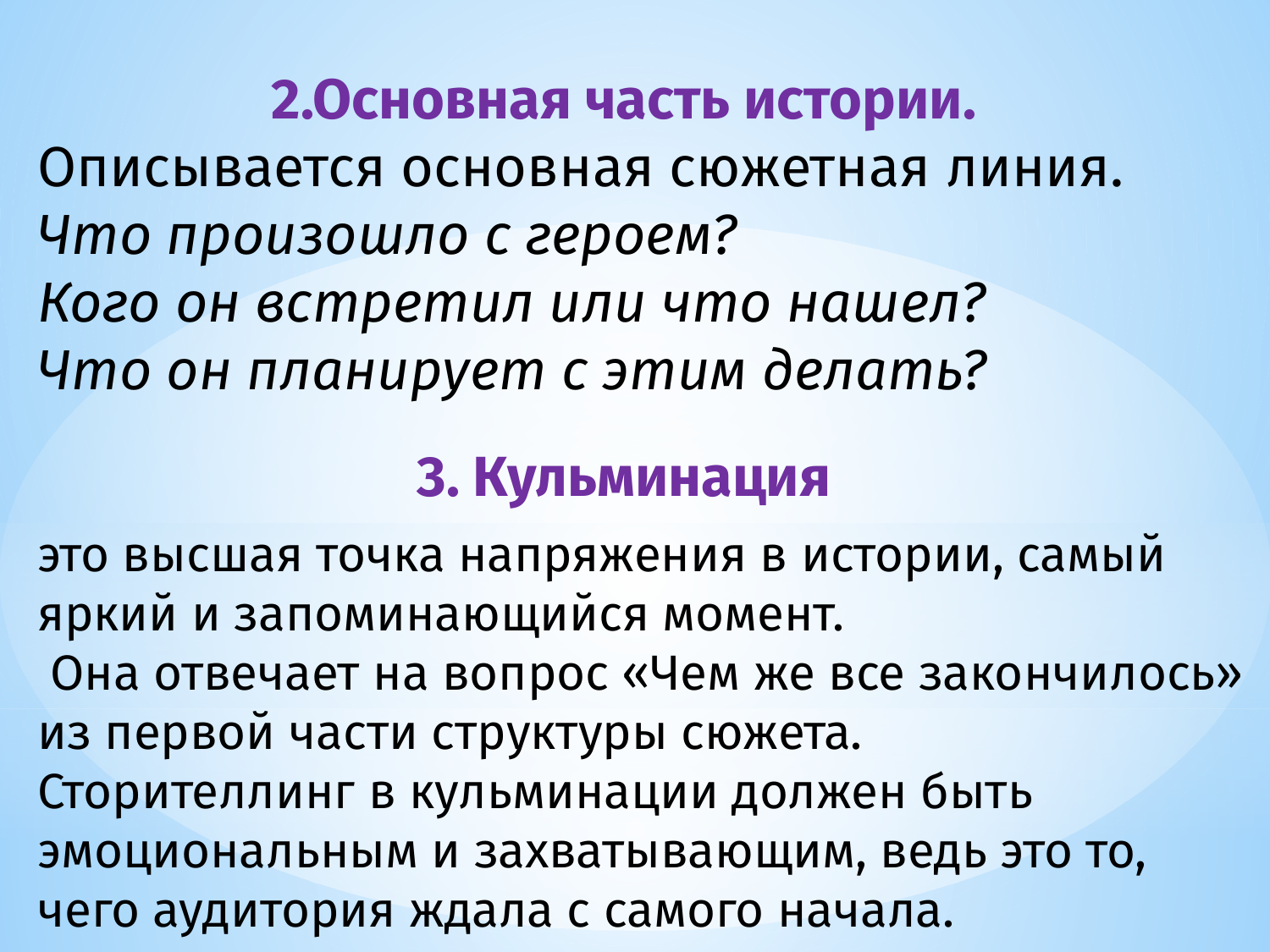

2.Основная часть истории.
Описывается основная сюжетная линия.
Что произошло с героем?
Кого он встретил или что нашел?
Что он планирует с этим делать?
3. Кульминация
это высшая точка напряжения в истории, самый яркий и запоминающийся момент.
 Она отвечает на вопрос «Чем же все закончилось» из первой части структуры сюжета.
Сторителлинг в кульминации должен быть эмоциональным и захватывающим, ведь это то, чего аудитория ждала с самого начала.